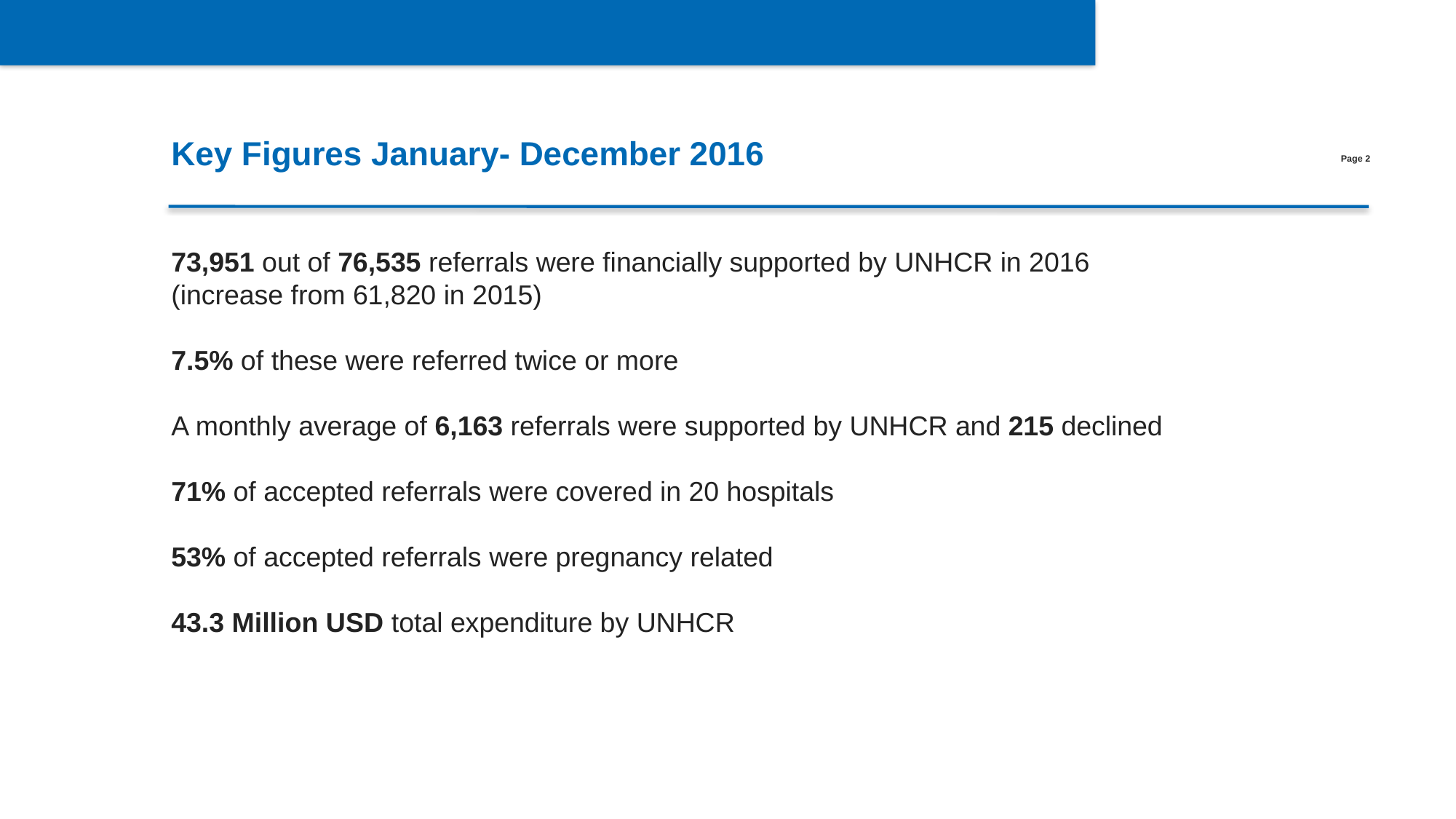

Key Figures January- December 2016
73,951 out of 76,535 referrals were financially supported by UNHCR in 2016
(increase from 61,820 in 2015)

7.5% of these were referred twice or more

A monthly average of 6,163 referrals were supported by UNHCR and 215 declined

71% of accepted referrals were covered in 20 hospitals

53% of accepted referrals were pregnancy related

43.3 Million USD total expenditure by UNHCR